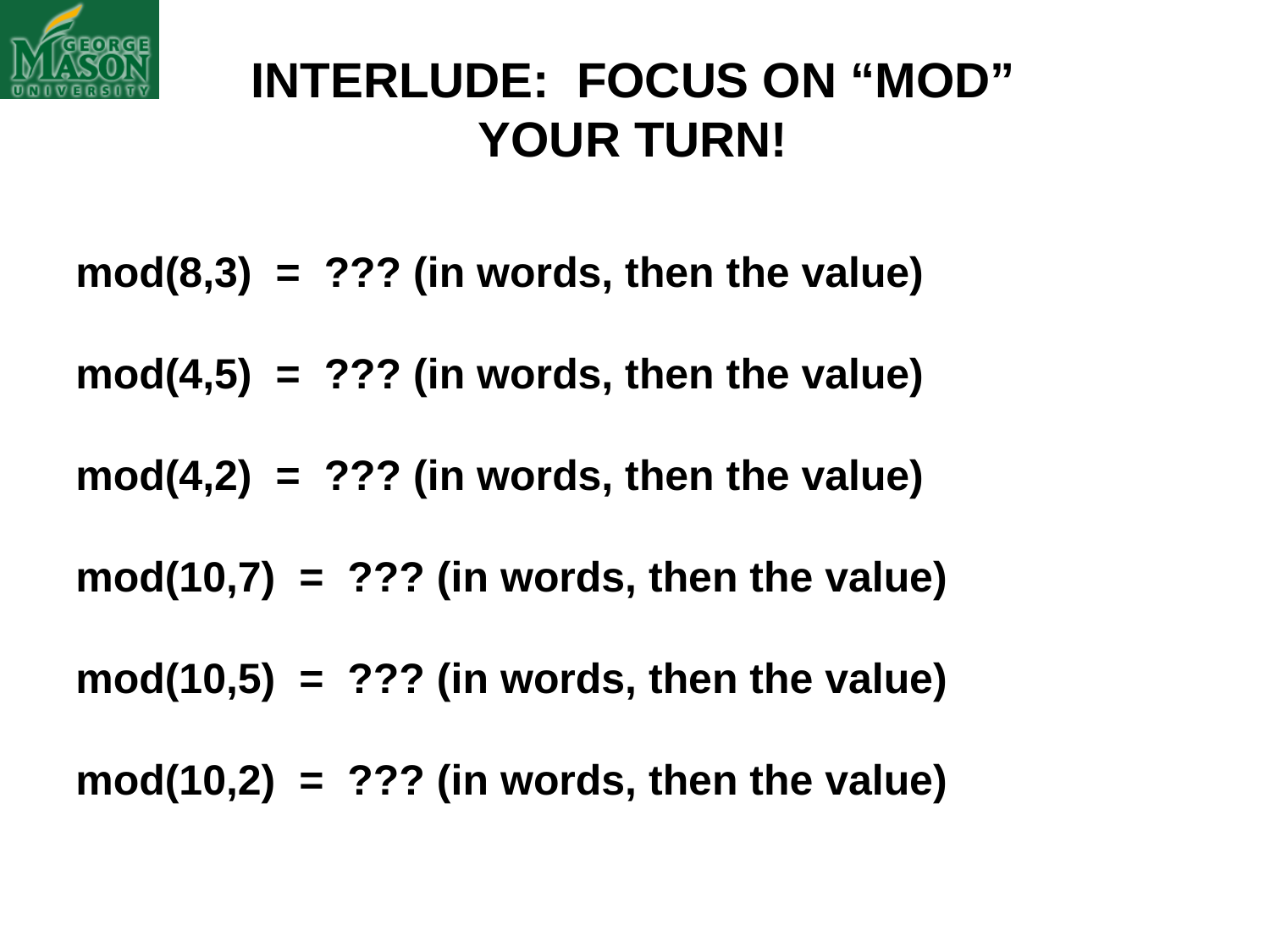

INTERLUDE:  FOCUS ON “MOD”
YOUR TURN!
mod(8,3)  =  ??? (in words, then the value)

mod(4,5)  =  ??? (in words, then the value)

mod(4,2)  =  ??? (in words, then the value)

mod(10,7)  =  ??? (in words, then the value)

mod(10,5)  =  ??? (in words, then the value)

mod(10,2)  =  ??? (in words, then the value)